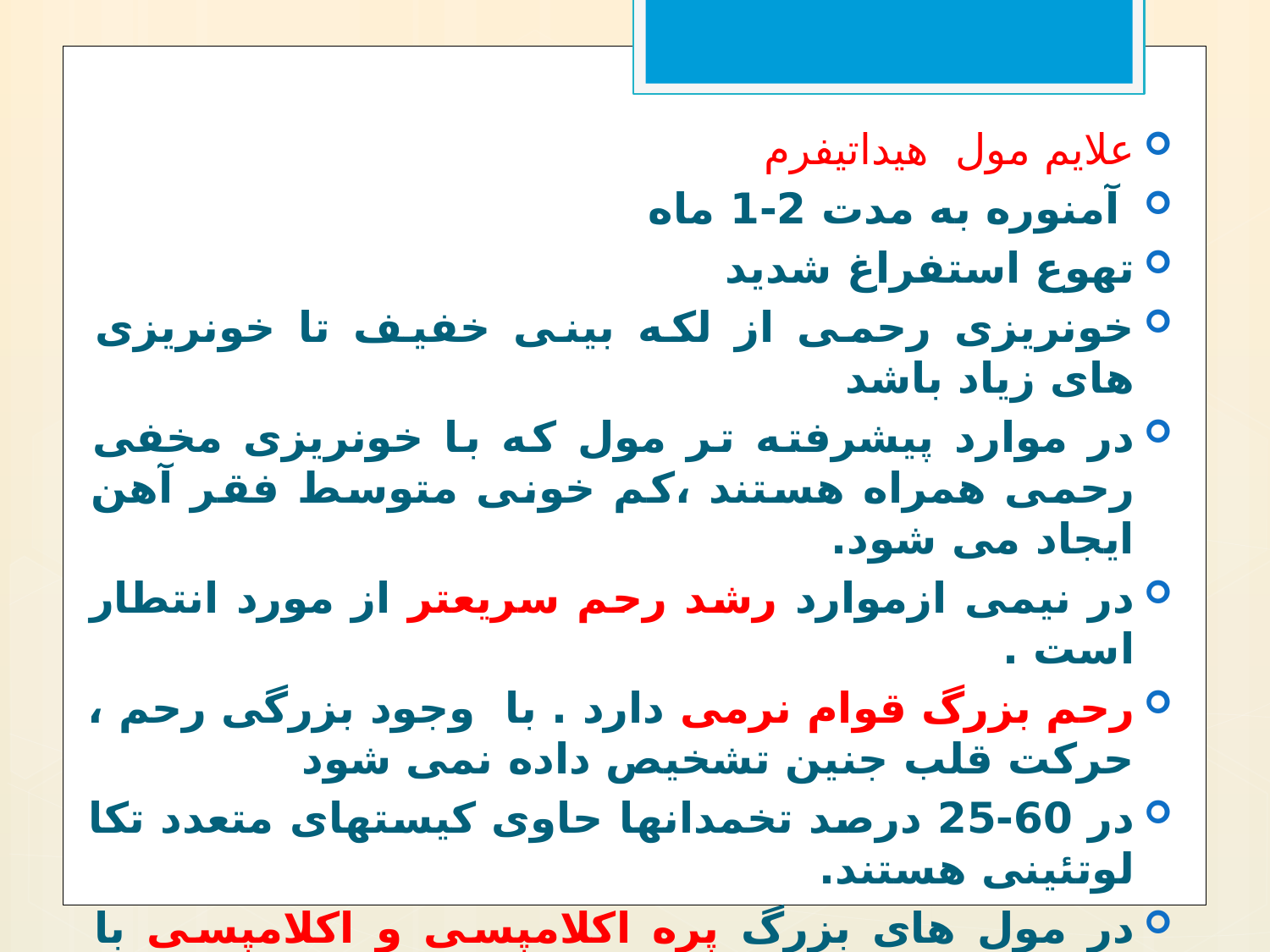

علایم مول  هیداتیفرم
 آمنوره به مدت 2-1 ماه
تهوع استفراغ شدید
خونریزی رحمی از لکه بینی خفیف تا خونریزی های زیاد باشد
در موارد پیشرفته تر مول که با خونریزی مخفی رحمی همراه هستند ،کم خونی متوسط فقر آهن ایجاد می شود.
در نیمی ازموارد رشد رحم سریعتر از مورد انتطار است .
رحم بزرگ قوام نرمی دارد . با  وجود بزرگی رحم ، حرکت قلب جنین تشخیص داده نمی شود
در 60-25 درصد تخمدانها حاوی کیستهای متعدد تکا لوتئینی هستند.
در مول های بزرگ پره اکلامپسی و اکلامپسی با شروع زود هنگام رخ می دهد